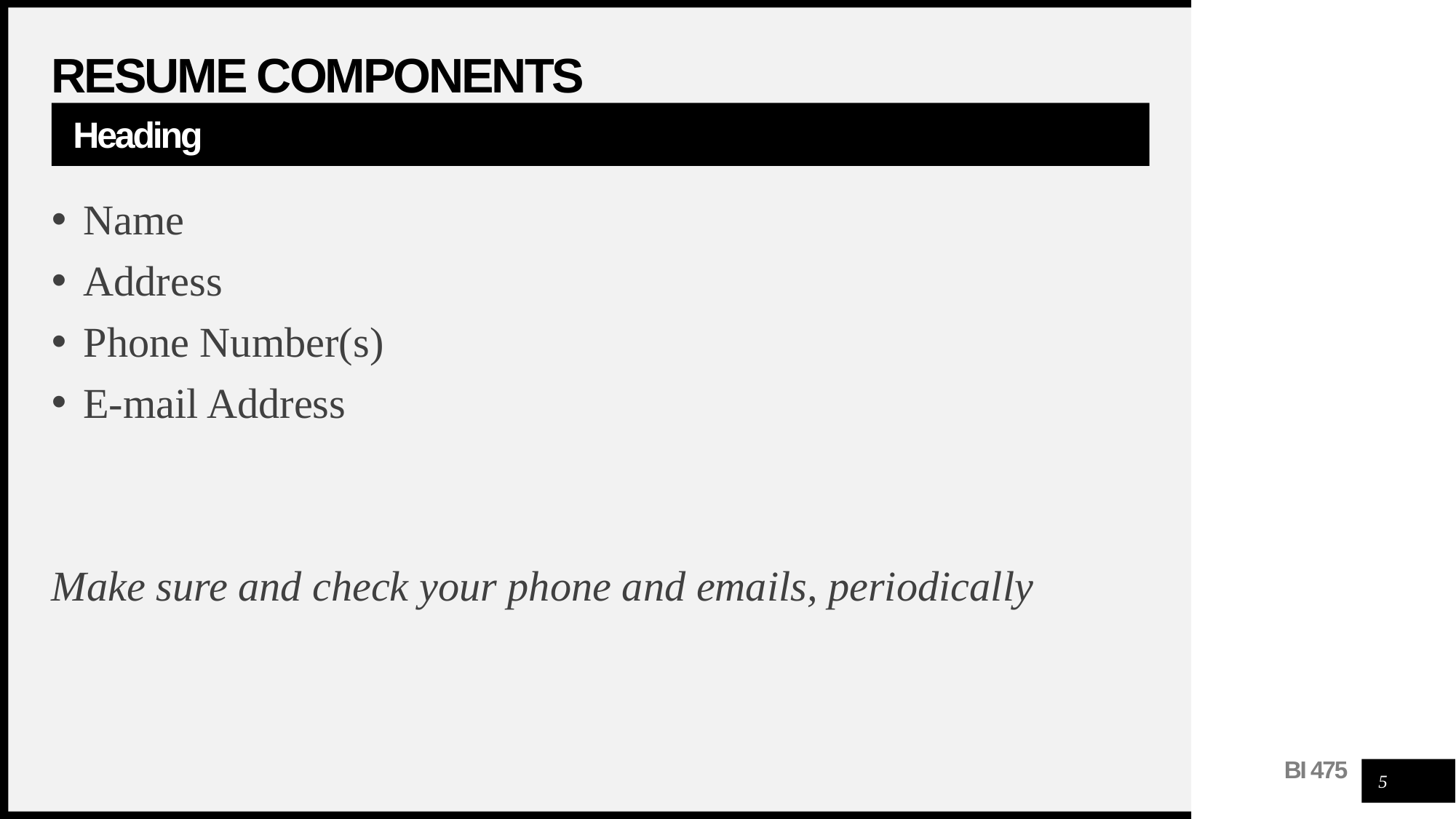

# Resume Components
Heading
Name
Address
Phone Number(s)
E-mail Address

Make sure and check your phone and emails, periodically
5